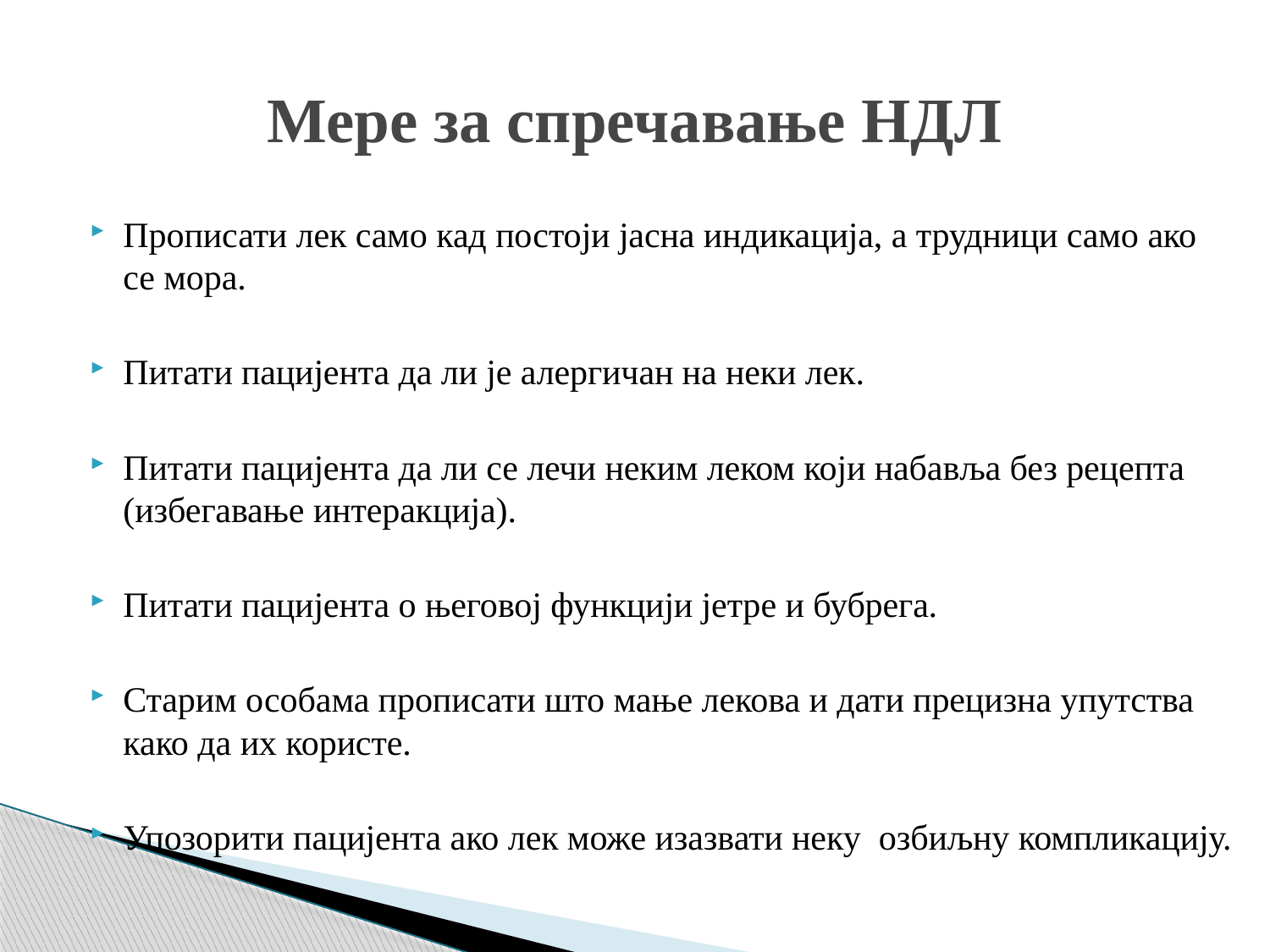

# Мере за спречавање НДЛ
Прописати лек само кад постоји јасна индикација, а трудници само ако се мора.

Питати пацијента да ли је алергичан на неки лек.

Питати пацијента да ли се лечи неким леком који набавља без рецепта (избегавање интеракција).

Питати пацијента о његовој функцији јетре и бубрега.

Старим особама прописати што мање лекова и дати прецизна упутства како да их користе.

Упозорити пацијента ако лек може изазвати неку  озбиљну компликацију.